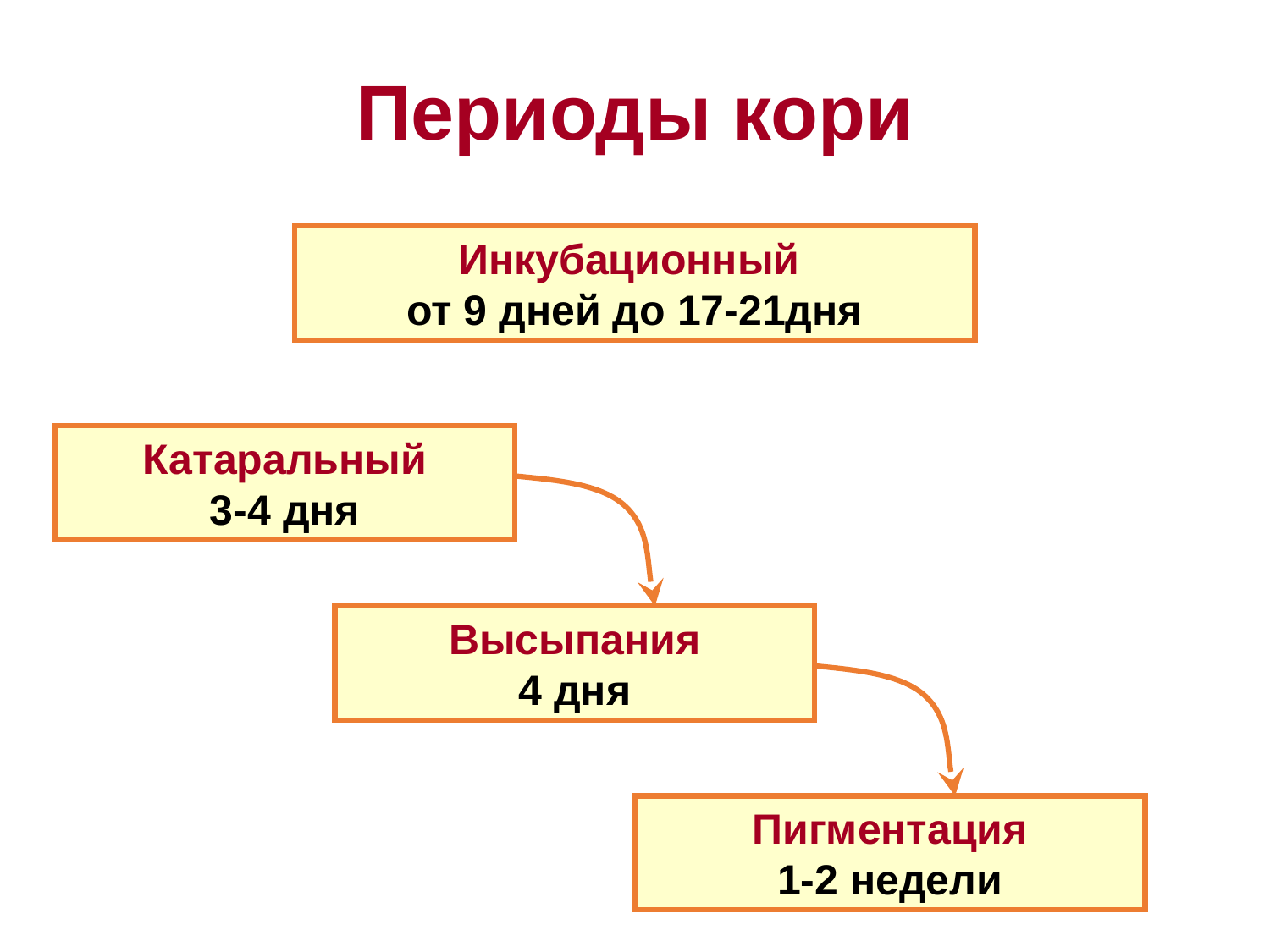

Периоды кори
Инкубационный
от 9 дней до 17-21дня
Катаральный
3-4 дня

Высыпания
4 дня

Пигментация
1-2 недели